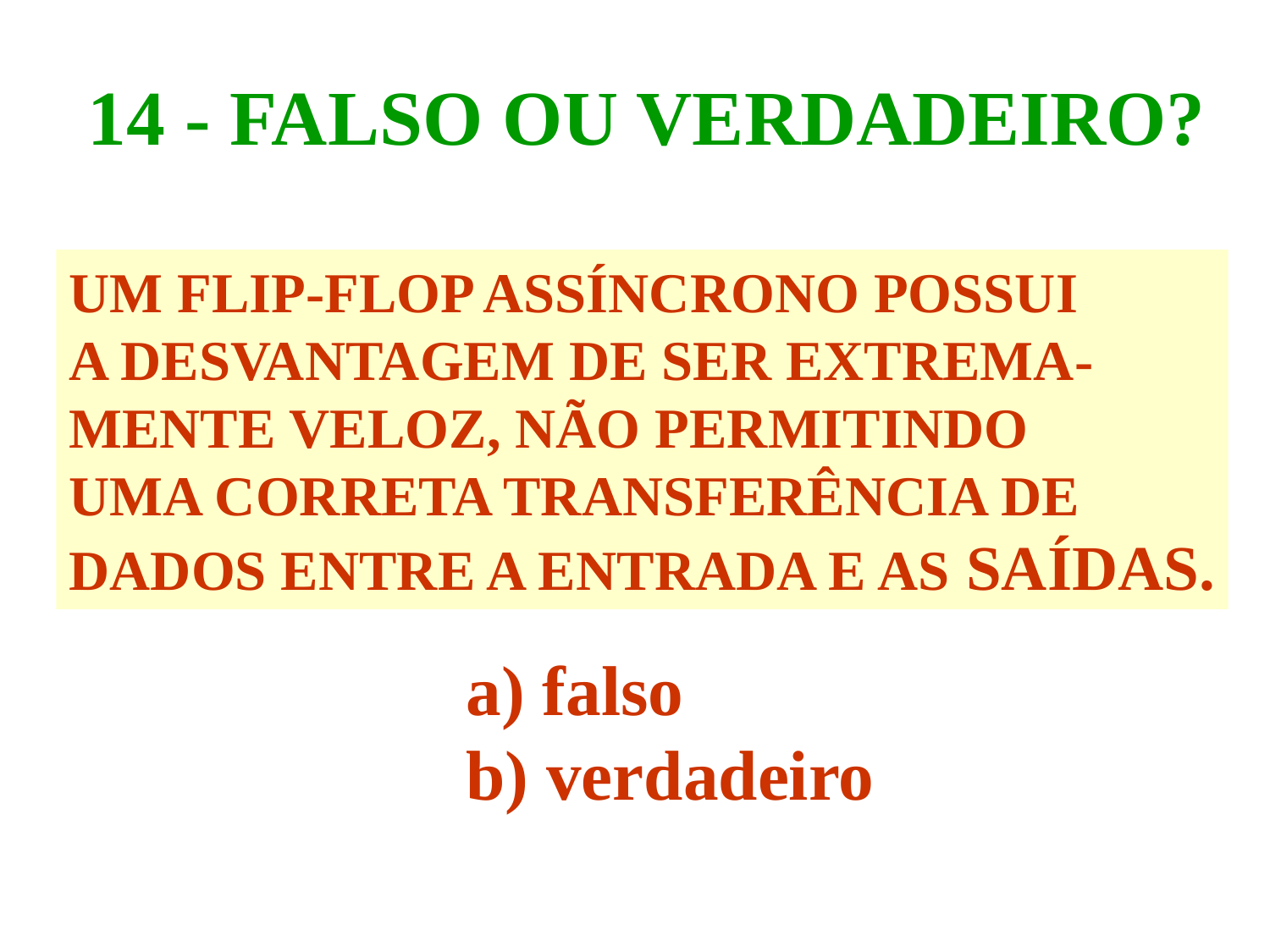

14 - FALSO OU VERDADEIRO?
UM FLIP-FLOP ASSÍNCRONO POSSUI
A DESVANTAGEM DE SER EXTREMA-
MENTE VELOZ, NÃO PERMITINDO
UMA CORRETA TRANSFERÊNCIA DE
DADOS ENTRE A ENTRADA E AS SAÍDAS.
a) falso
b) verdadeiro